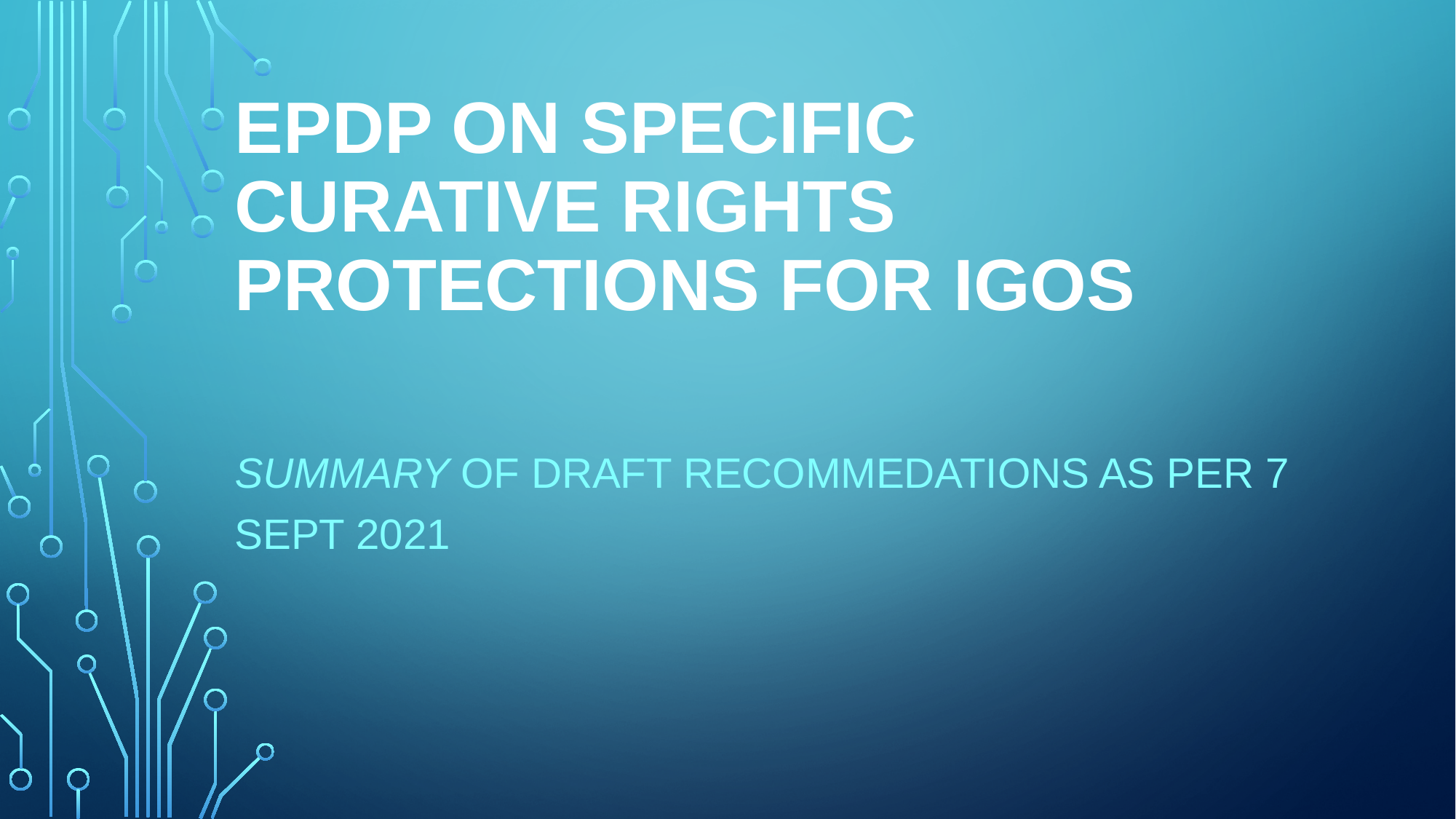

# EPDP on Specific Curative Rights Protections for IGOs
Summary of Draft recommedations as per 7 Sept 2021